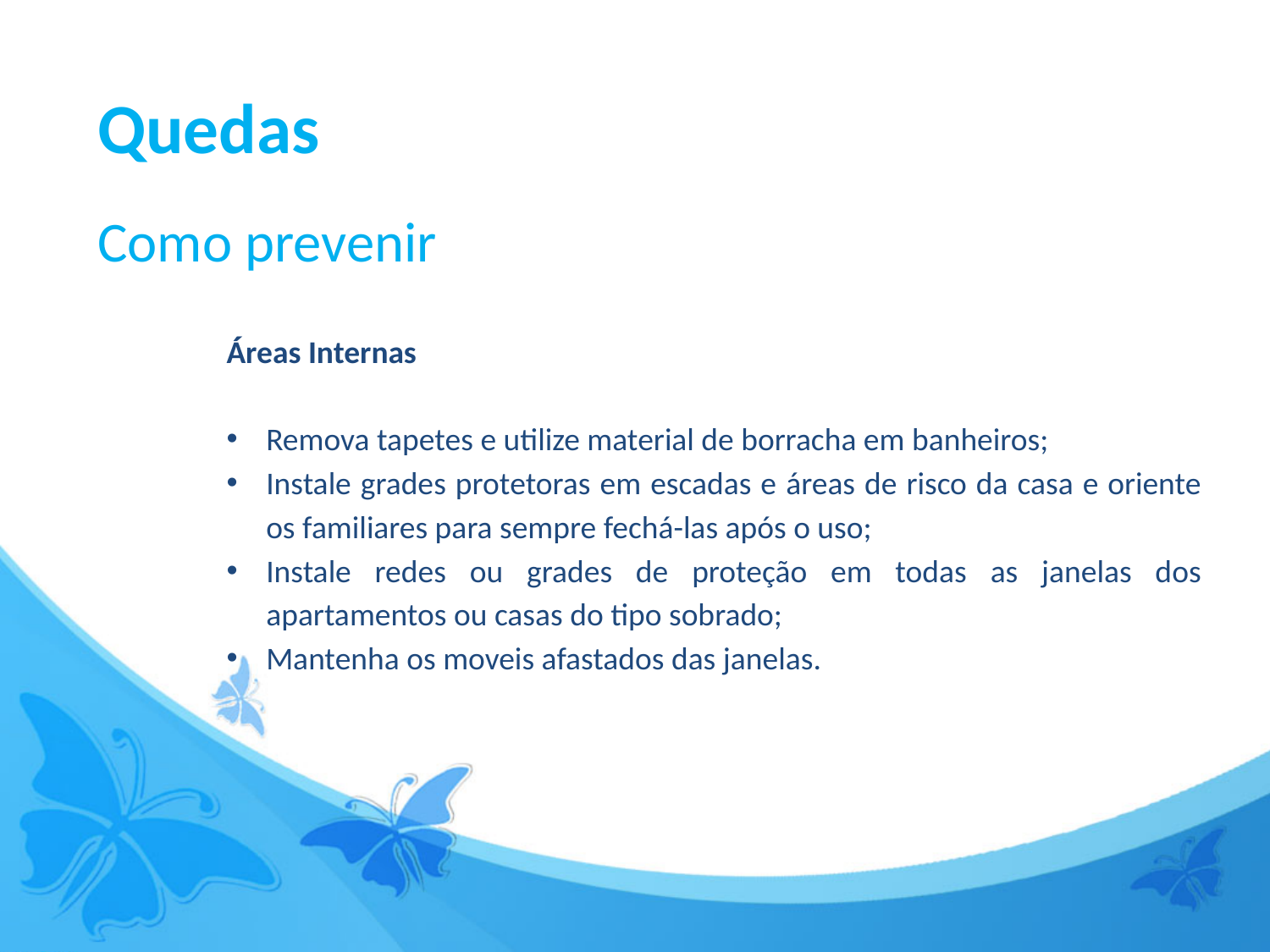

Quedas
Como prevenir
Áreas Internas

Remova tapetes e utilize material de borracha em banheiros;
Instale grades protetoras em escadas e áreas de risco da casa e oriente os familiares para sempre fechá-las após o uso;
Instale redes ou grades de proteção em todas as janelas dos apartamentos ou casas do tipo sobrado;
Mantenha os moveis afastados das janelas.